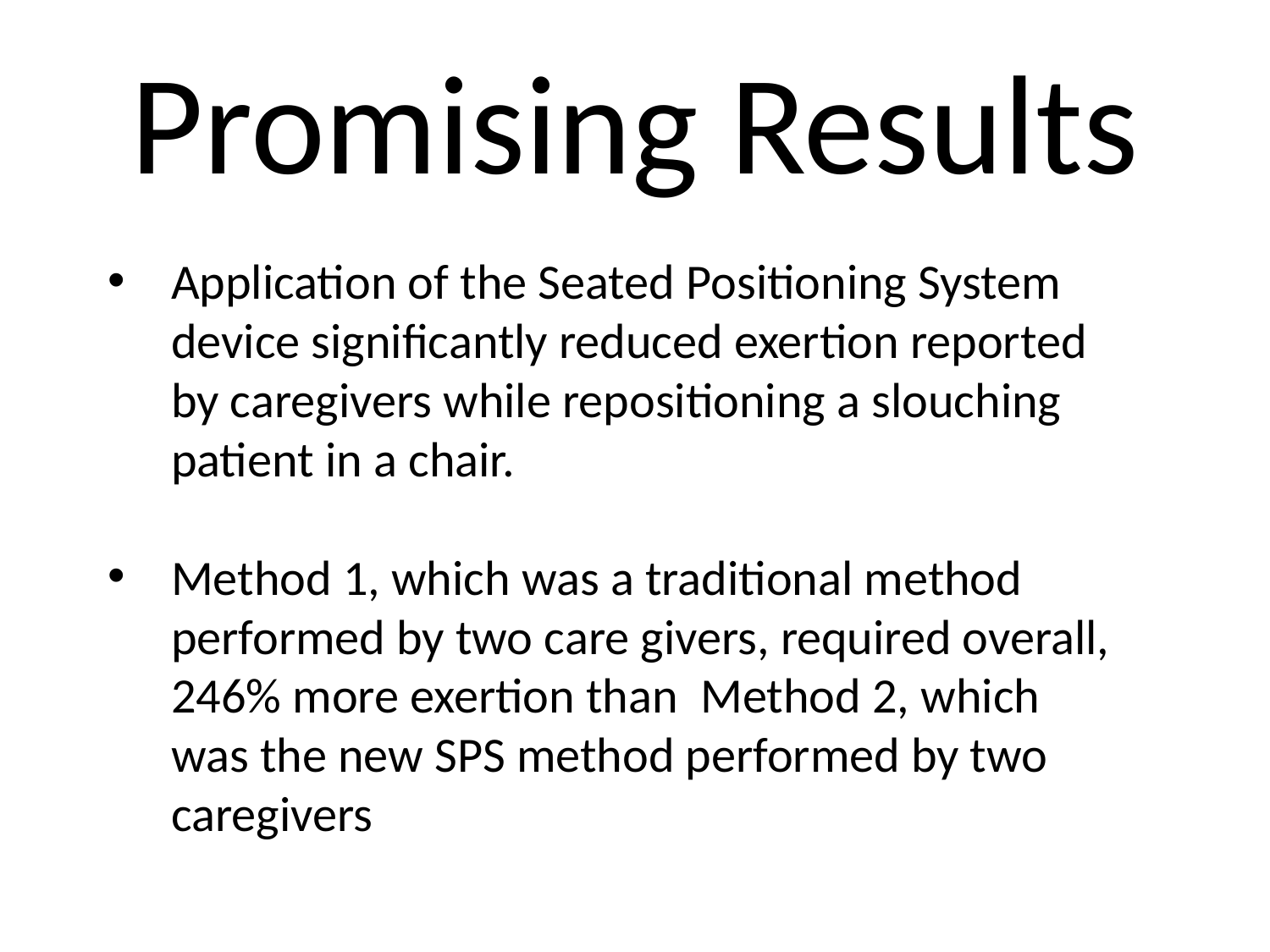

# Promising Results
Application of the Seated Positioning System device significantly reduced exertion reported by caregivers while repositioning a slouching patient in a chair.

Method 1, which was a traditional method performed by two care givers, required overall, 246% more exertion than  Method 2, which was the new SPS method performed by two caregivers